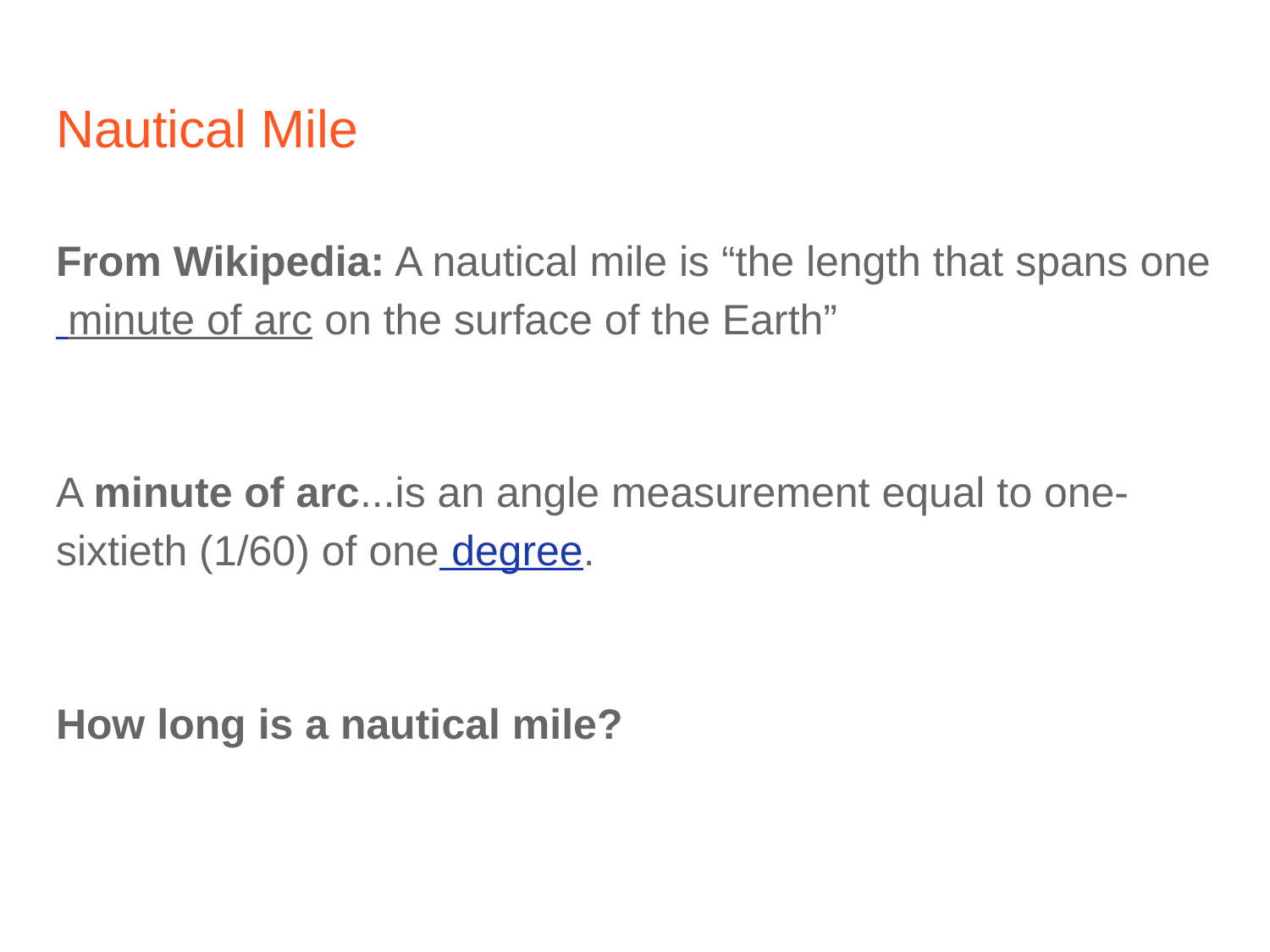

# Nautical Mile
From Wikipedia: A nautical mile is “the length that spans one minute of arc on the surface of the Earth”

A minute of arc...is an angle measurement equal to one-sixtieth (1/60) of one degree.

How long is a nautical mile?